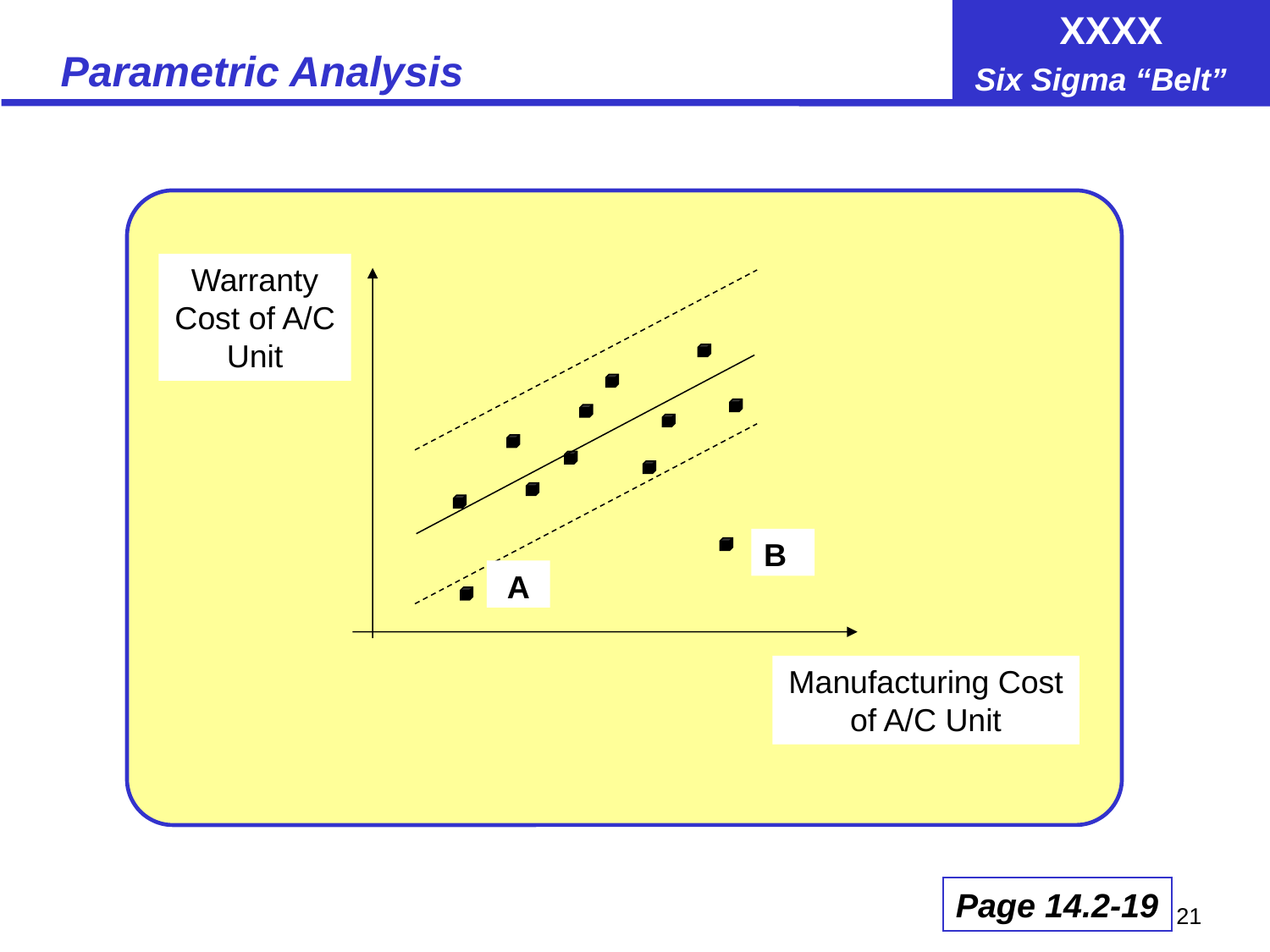

# Parametric Analysis

Warranty Cost of A/C Unit

B

A

Manufacturing Cost of A/C Unit
Page 14.2-19